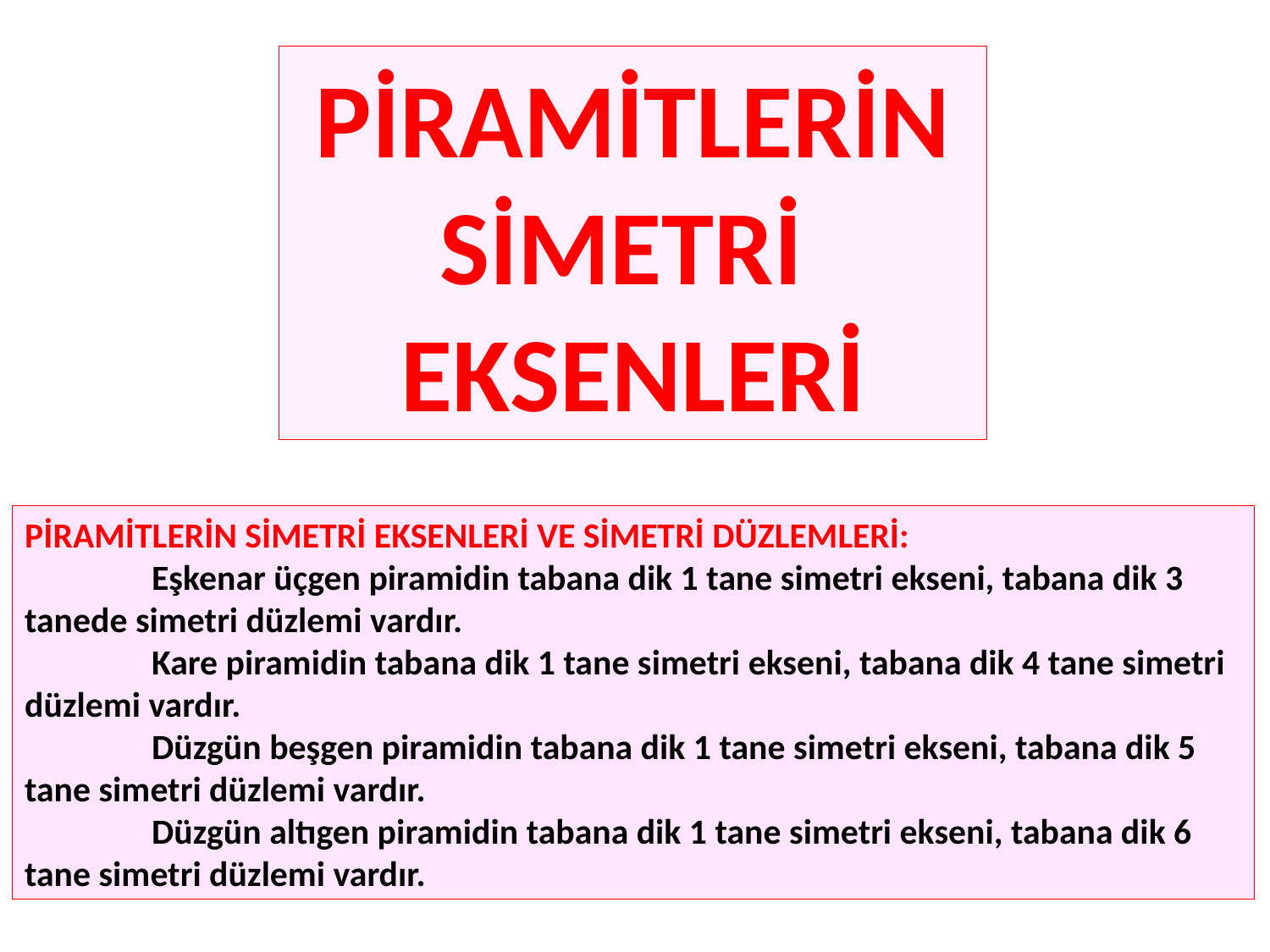

PİRAMİTLERİN
SİMETRİ
EKSENLERİ
PİRAMİTLERİN SİMETRİ EKSENLERİ VE SİMETRİ DÜZLEMLERİ:
       	Eşkenar üçgen piramidin tabana dik 1 tane simetri ekseni, tabana dik 3 tanede simetri düzlemi vardır.
	Kare piramidin tabana dik 1 tane simetri ekseni, tabana dik 4 tane simetri düzlemi vardır.
	Düzgün beşgen piramidin tabana dik 1 tane simetri ekseni, tabana dik 5 tane simetri düzlemi vardır.
	Düzgün altıgen piramidin tabana dik 1 tane simetri ekseni, tabana dik 6 tane simetri düzlemi vardır.